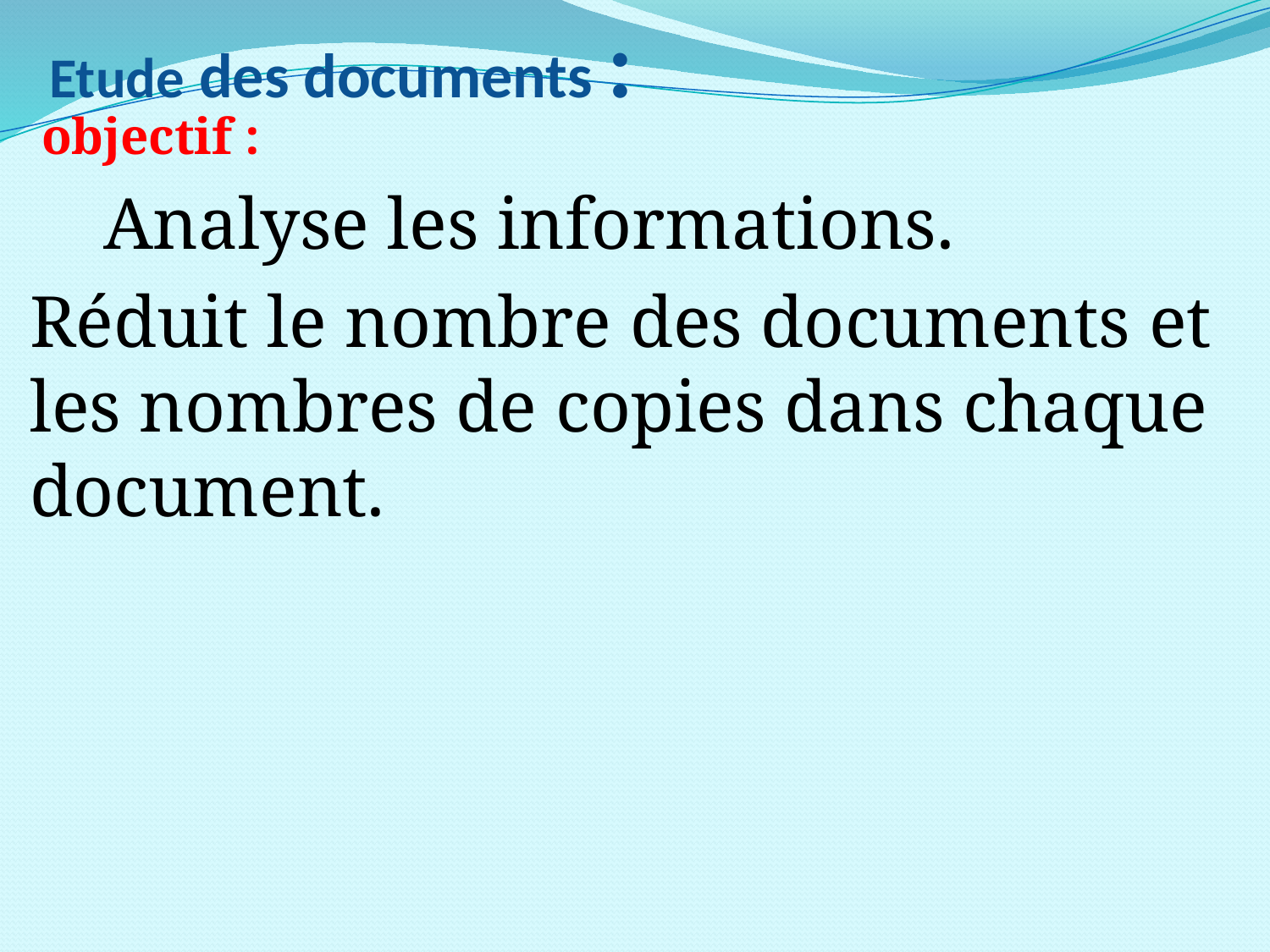

# Etude des documents :
 objectif :
    Analyse les informations.
Réduit le nombre des documents et les nombres de copies dans chaque document.